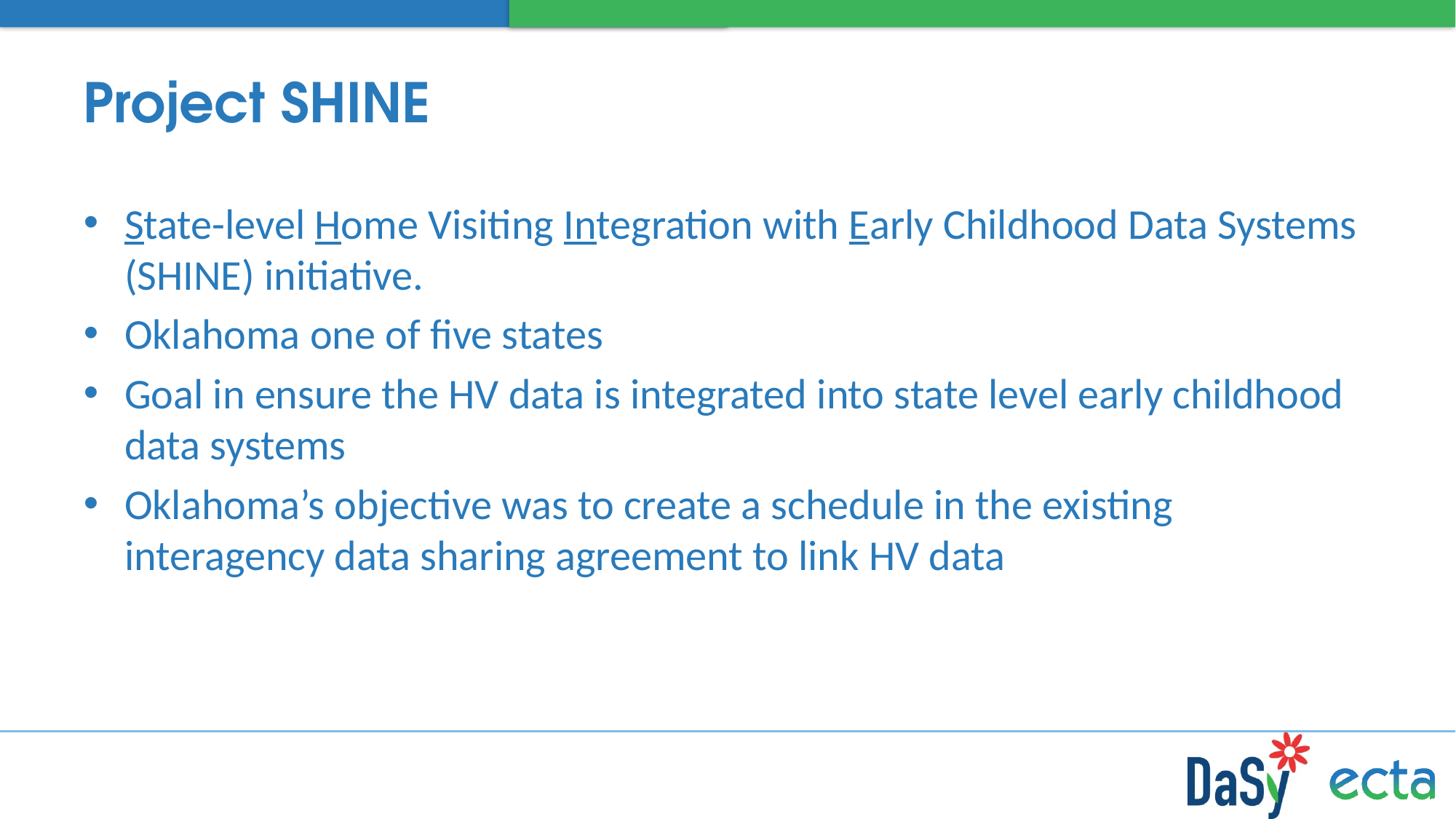

# Project SHINE
State-level Home Visiting Integration with Early Childhood Data Systems (SHINE) initiative.
Oklahoma one of five states
Goal in ensure the HV data is integrated into state level early childhood data systems
Oklahoma’s objective was to create a schedule in the existing interagency data sharing agreement to link HV data